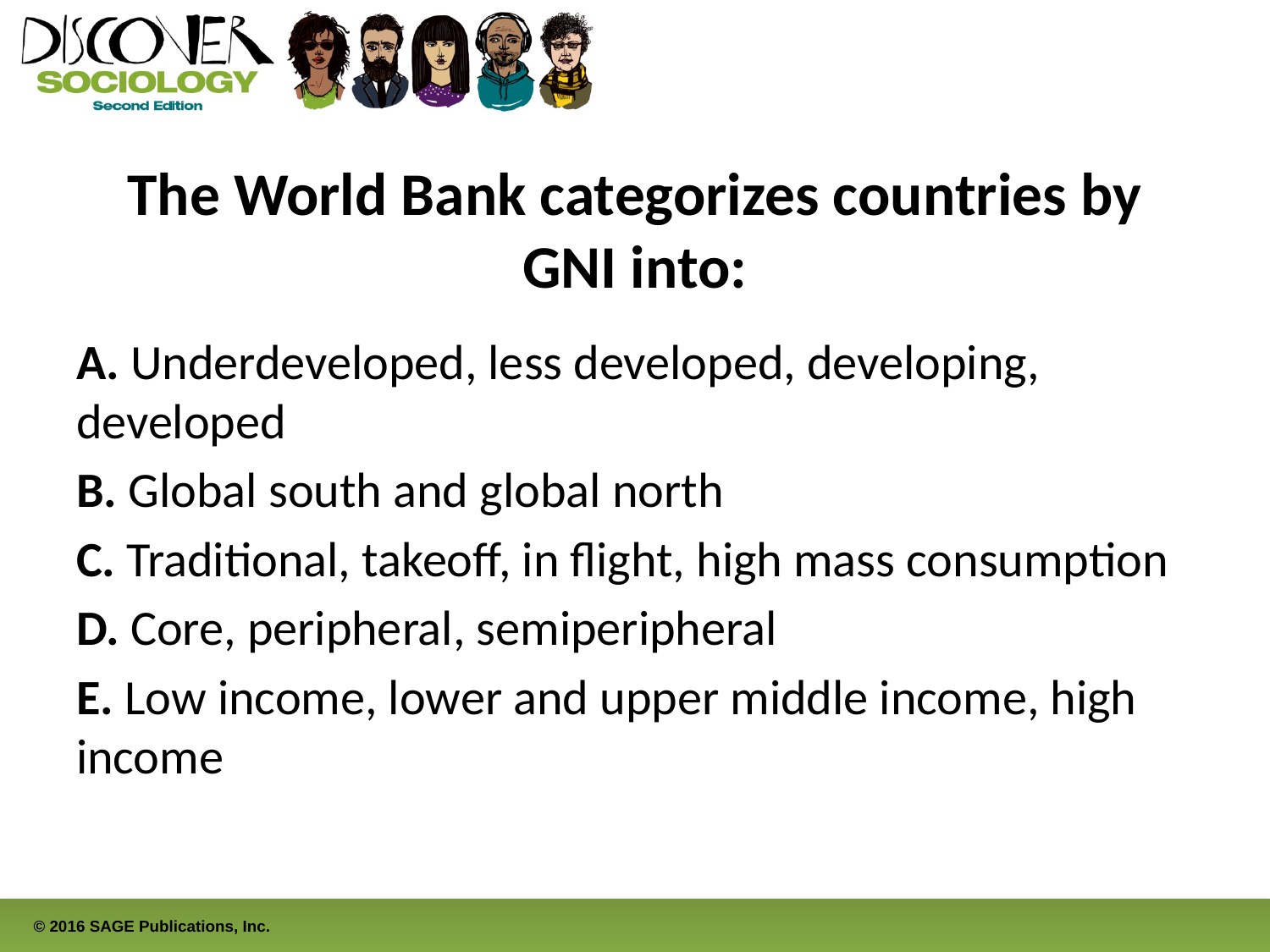

# The World Bank categorizes countries by GNI into:
A. Underdeveloped, less developed, developing, developed
B. Global south and global north
C. Traditional, takeoff, in flight, high mass consumption
D. Core, peripheral, semiperipheral
E. Low income, lower and upper middle income, high income